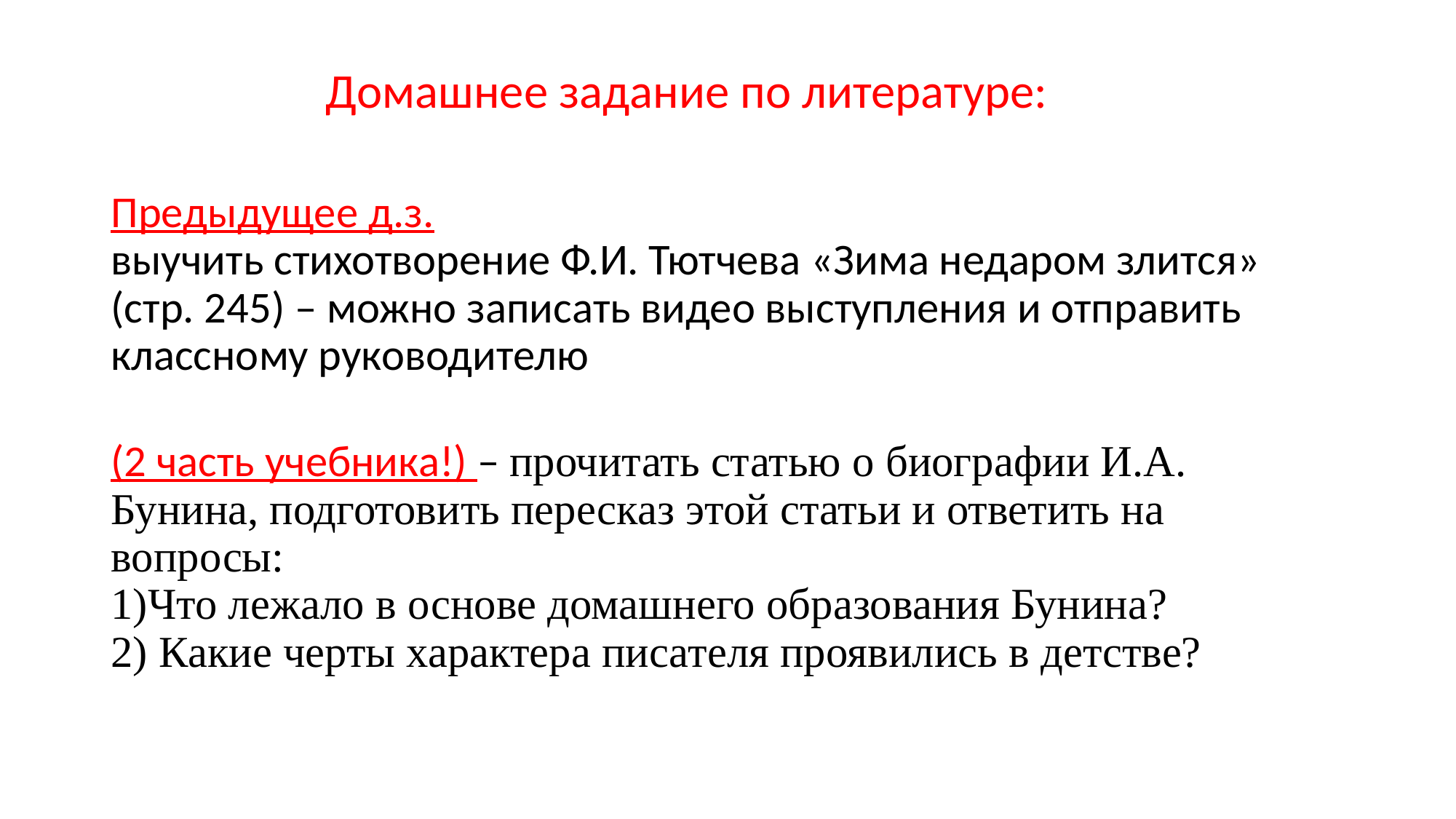

Домашнее задание по литературе:
# Предыдущее д.з. выучить стихотворение Ф.И. Тютчева «Зима недаром злится» (стр. 245) – можно записать видео выступления и отправить классному руководителю (2 часть учебника!) – прочитать статью о биографии И.А. Бунина, подготовить пересказ этой статьи и ответить на вопросы: 1)Что лежало в основе домашнего образования Бунина? 2) Какие черты характера писателя проявились в детстве?